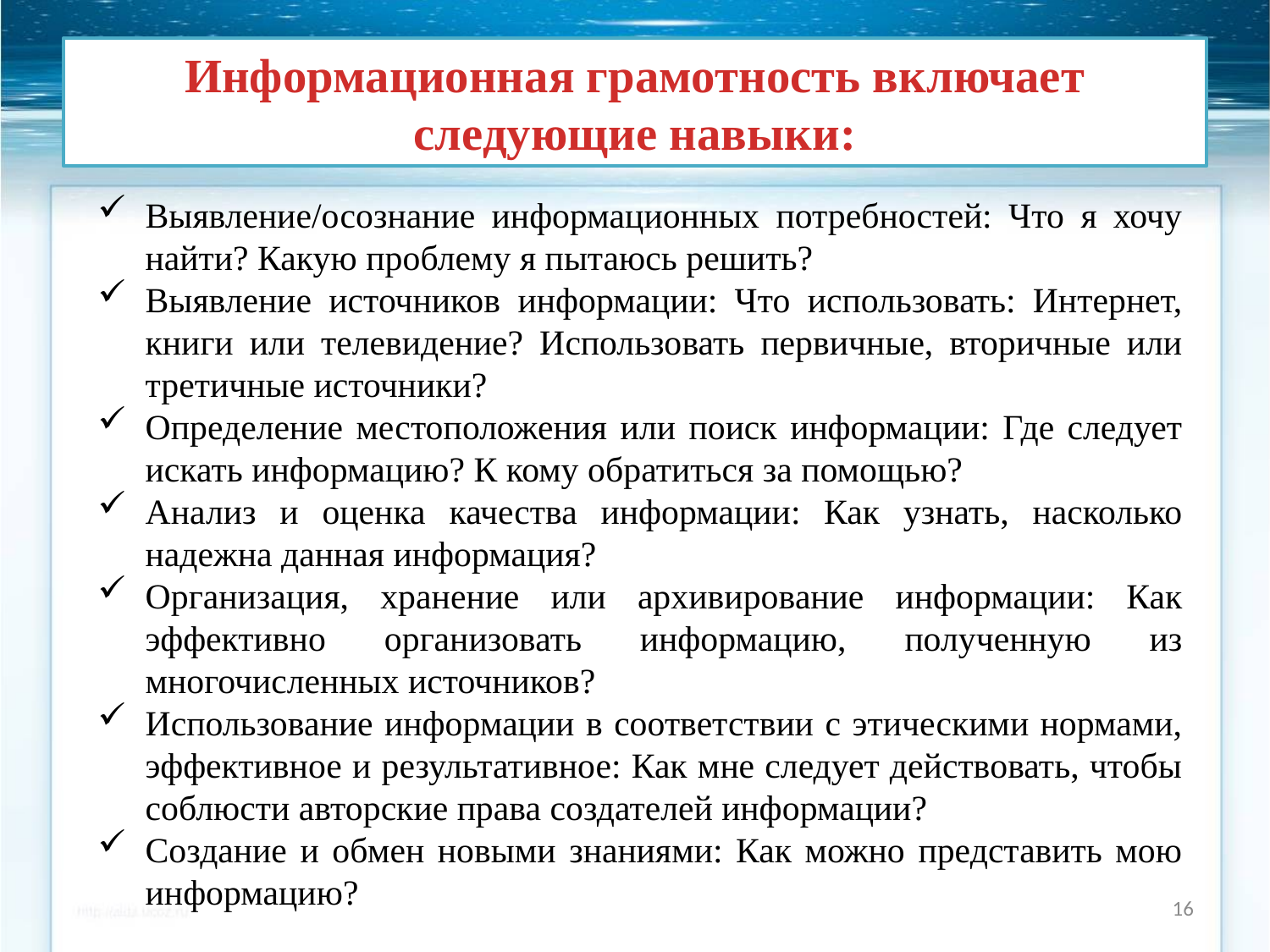

# Информационная грамотность включает следующие навыки:
Выявление/осознание информационных потребностей: Что я хочу найти? Какую проблему я пытаюсь решить?
Выявление источников информации: Что использовать: Интернет, книги или телевидение? Использовать первичные, вторичные или третичные источники?
Определение местоположения или поиск информации: Где следует искать информацию? К кому обратиться за помощью?
Анализ и оценка качества информации: Как узнать, насколько надежна данная информация?
Организация, хранение или архивирование информации: Как эффективно организовать информацию, полученную из многочисленных источников?
Использование информации в соответствии с этическими нормами, эффективное и результативное: Как мне следует действовать, чтобы соблюсти авторские права создателей информации?
Создание и обмен новыми знаниями: Как можно представить мою информацию?
16